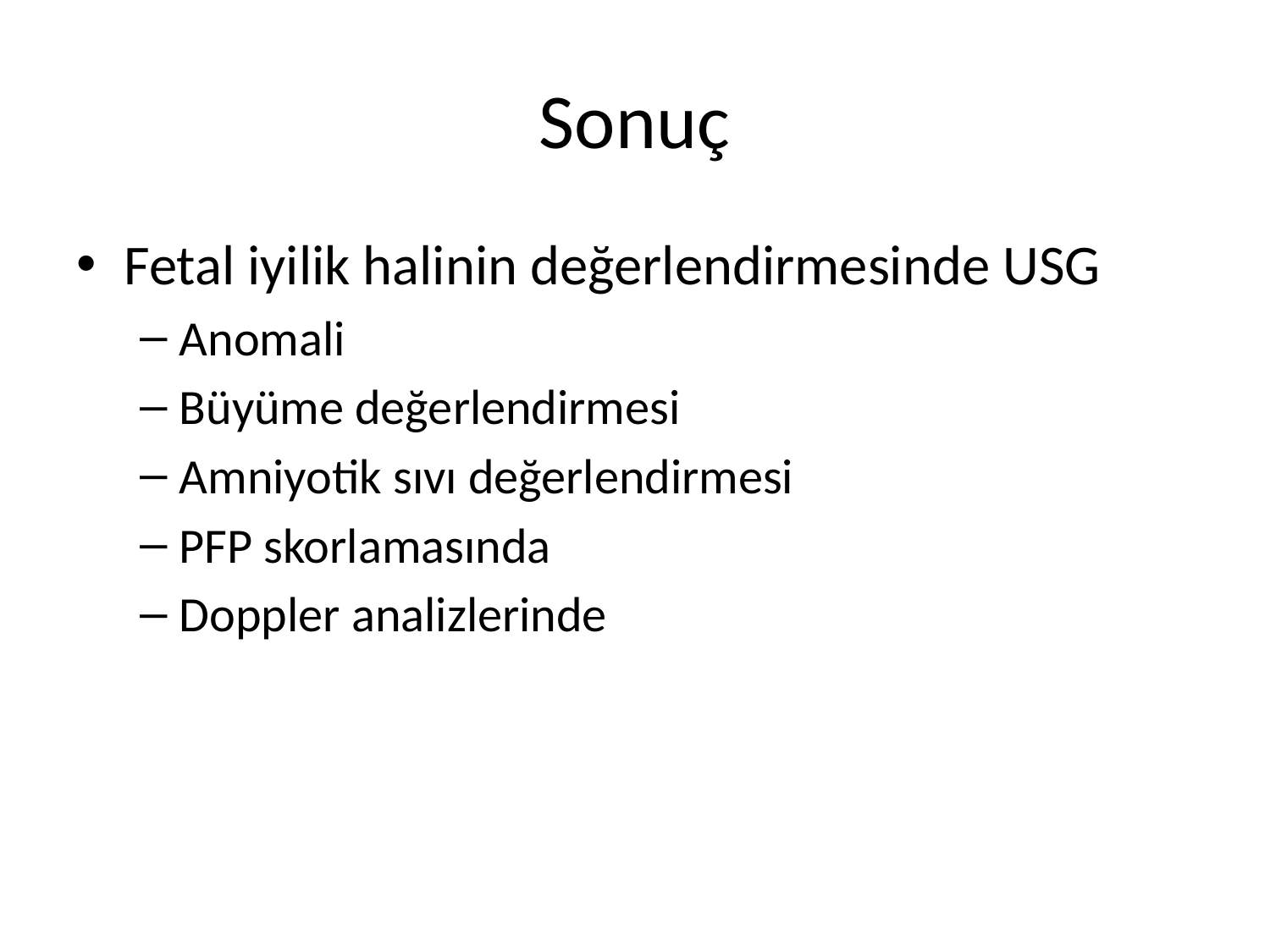

# Sonuç
Fetal iyilik halinin değerlendirmesinde USG
Anomali
Büyüme değerlendirmesi
Amniyotik sıvı değerlendirmesi
PFP skorlamasında
Doppler analizlerinde